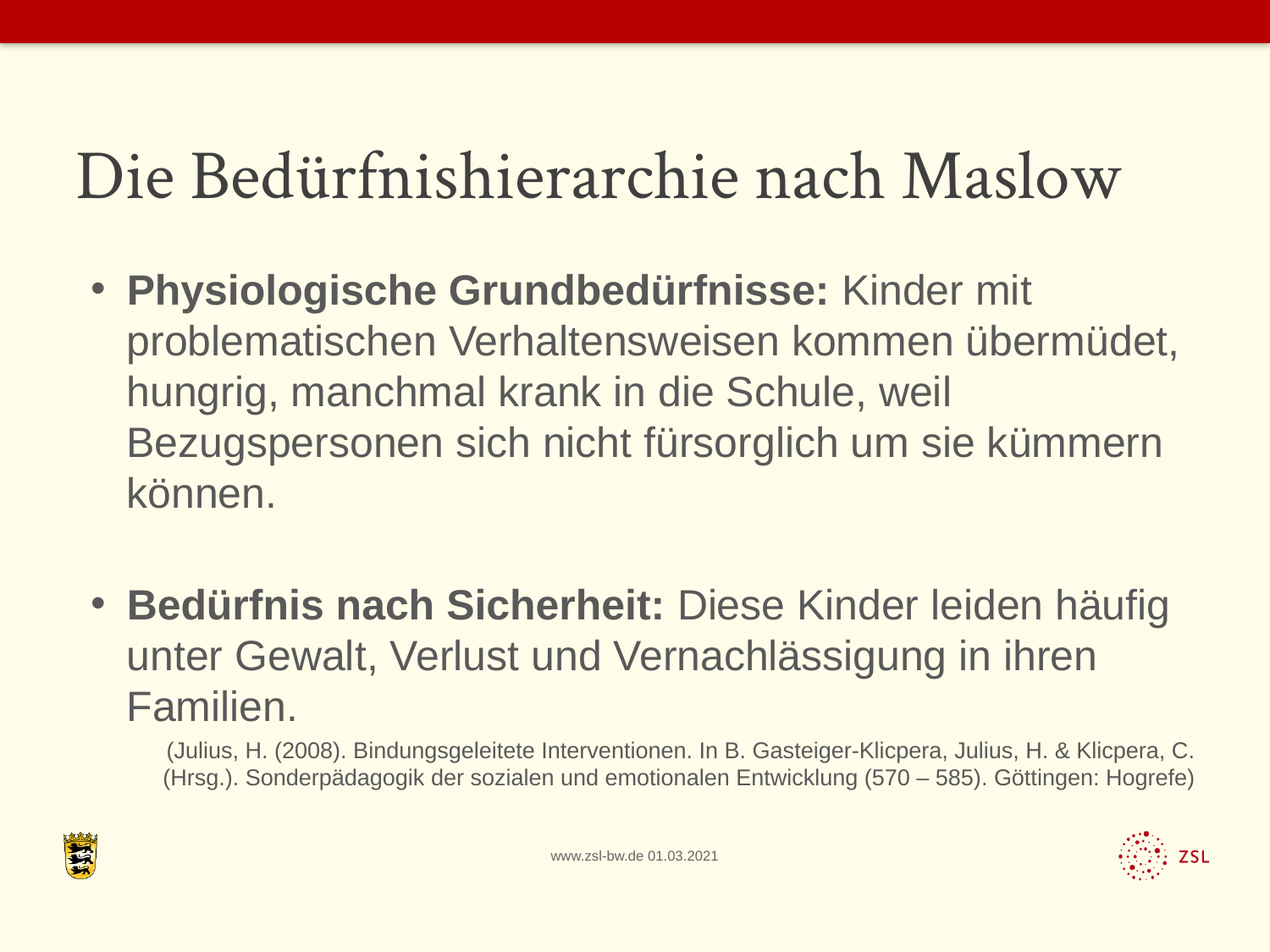

# Die Bedürfnishierarchie nach Maslow
Physiologische Grundbedürfnisse: Kinder mit problematischen Verhaltensweisen kommen übermüdet, hungrig, manchmal krank in die Schule, weil Bezugspersonen sich nicht fürsorglich um sie kümmern können.

Bedürfnis nach Sicherheit: Diese Kinder leiden häufig unter Gewalt, Verlust und Vernachlässigung in ihren Familien.
(Julius, H. (2008). Bindungsgeleitete Interventionen. In B. Gasteiger-Klicpera, Julius, H. & Klicpera, C. (Hrsg.). Sonderpädagogik der sozialen und emotionalen Entwicklung (570 – 585). Göttingen: Hogrefe)